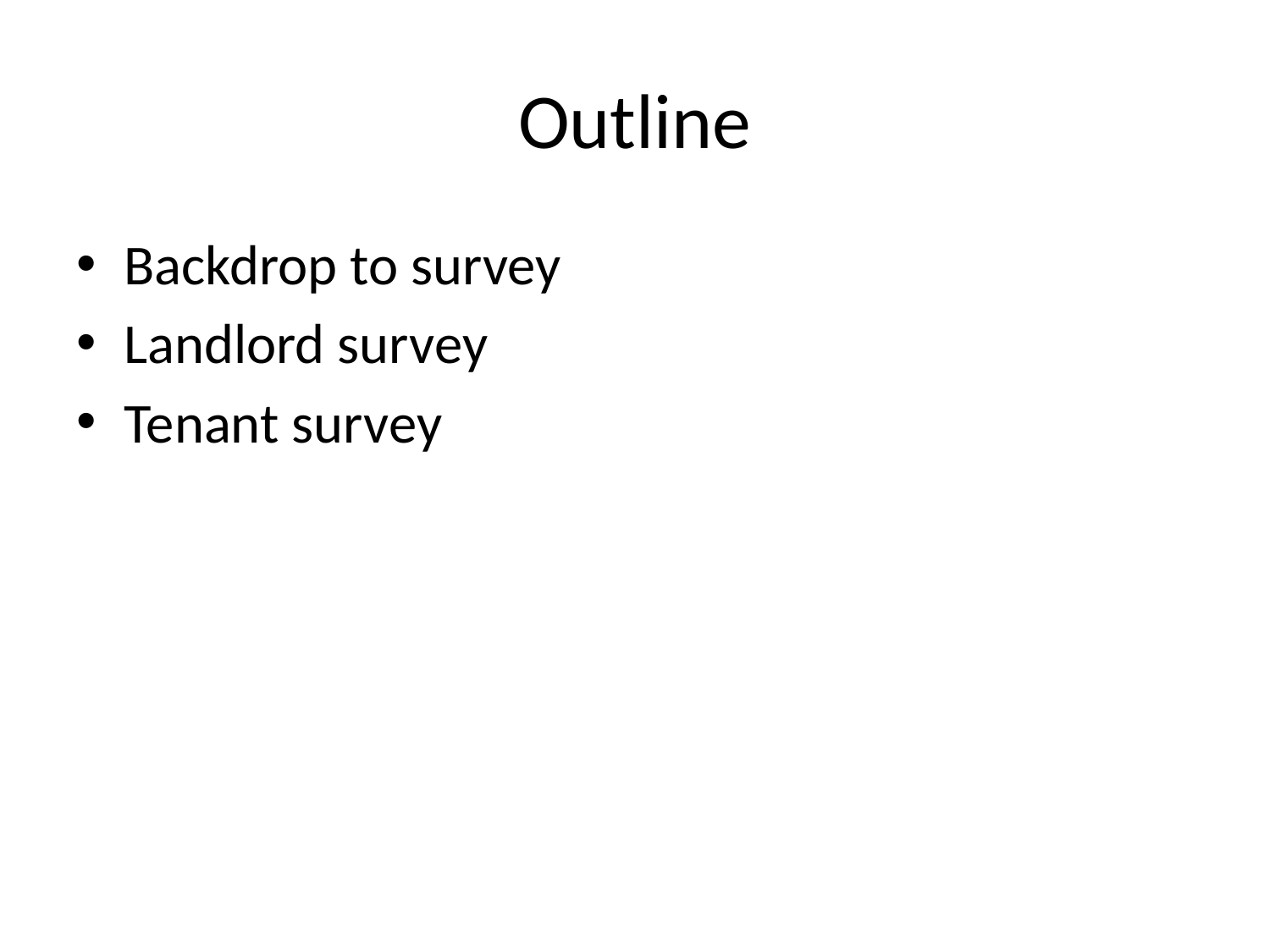

# Outline
Backdrop to survey
Landlord survey
Tenant survey